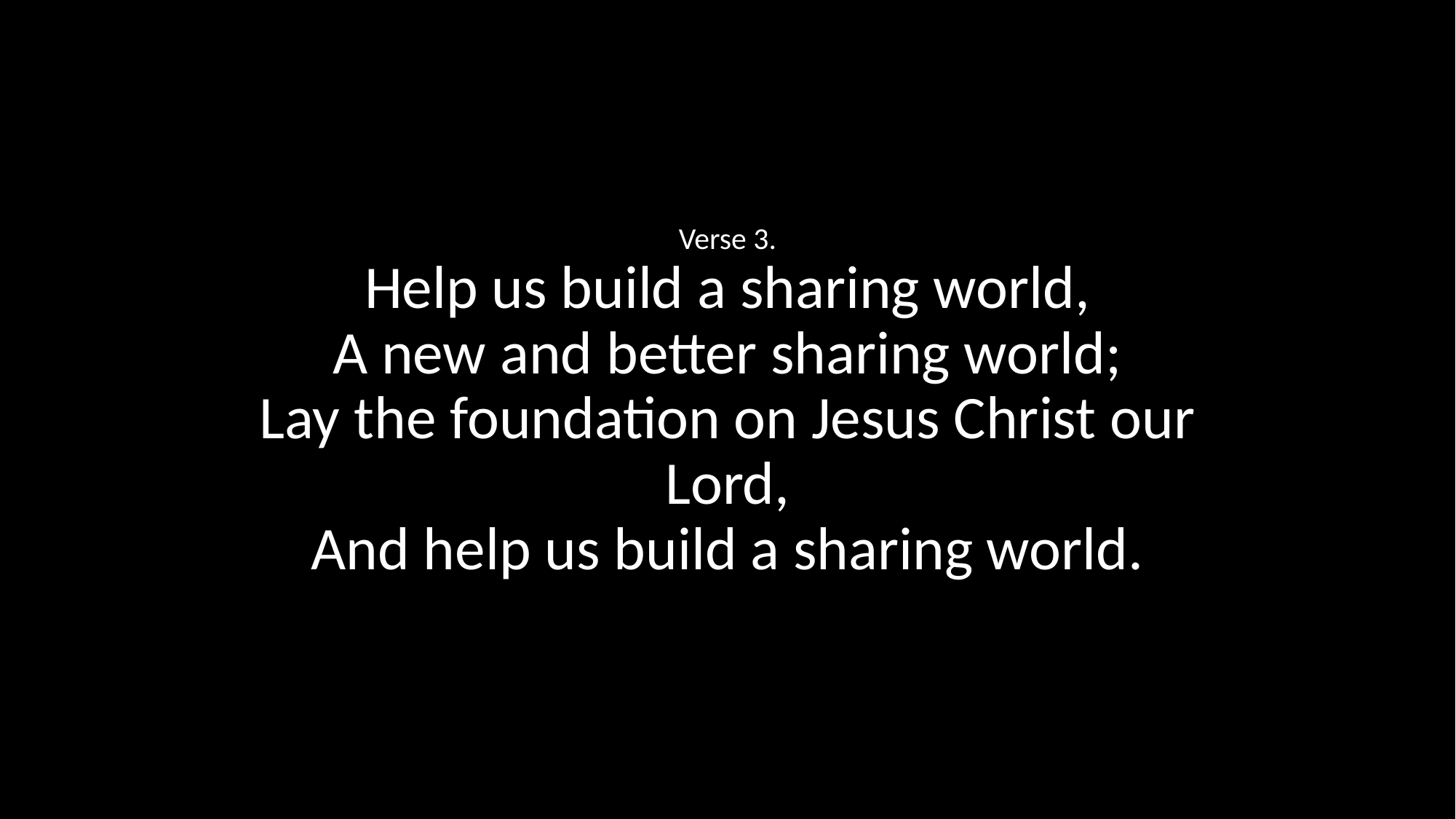

Verse 3.
Help us build a sharing world,
A new and better sharing world;
Lay the foundation on Jesus Christ our Lord,
And help us build a sharing world.